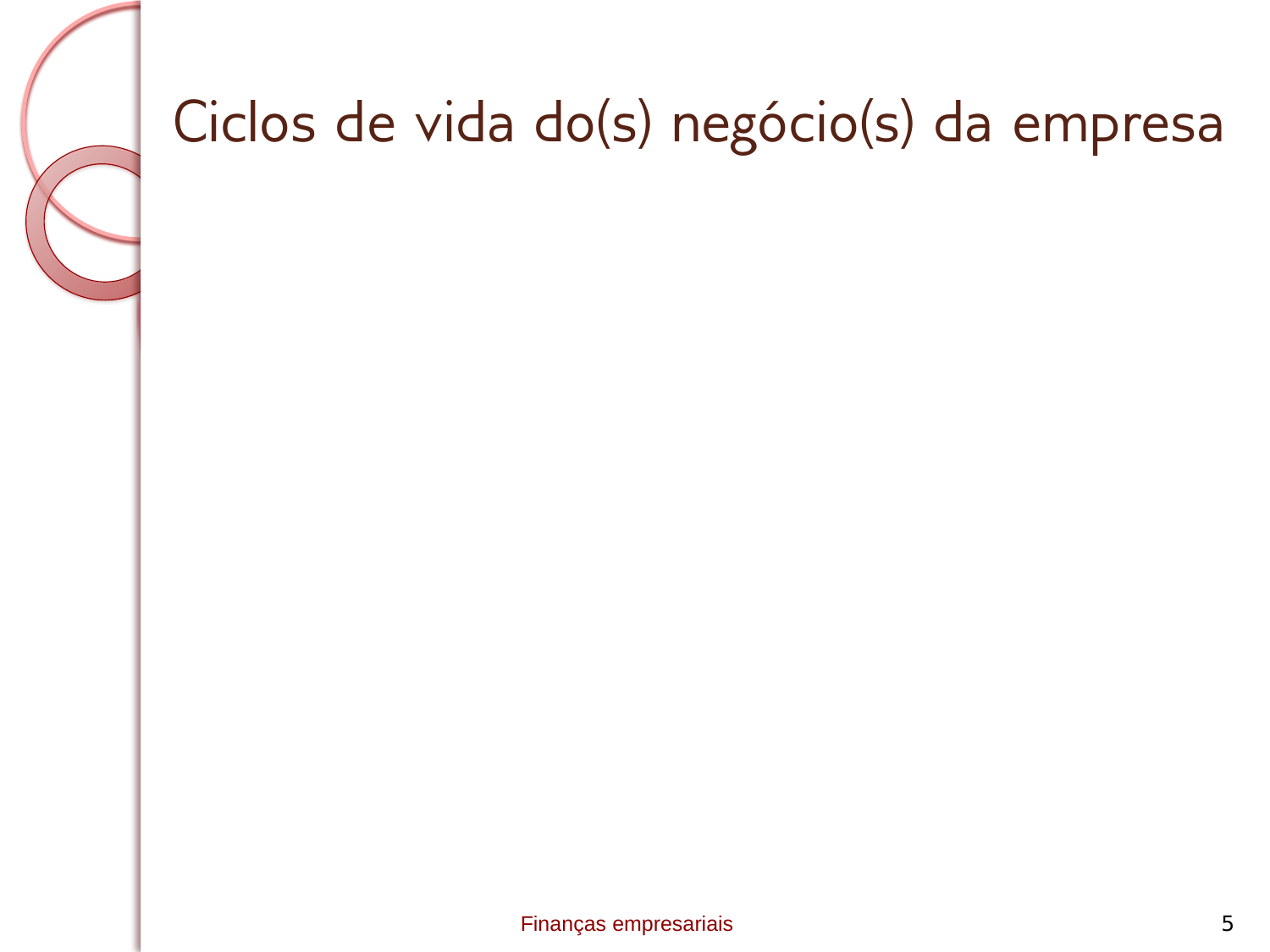

# Ciclos de vida do(s) negócio(s) da empresa

Finanças empresariais
5